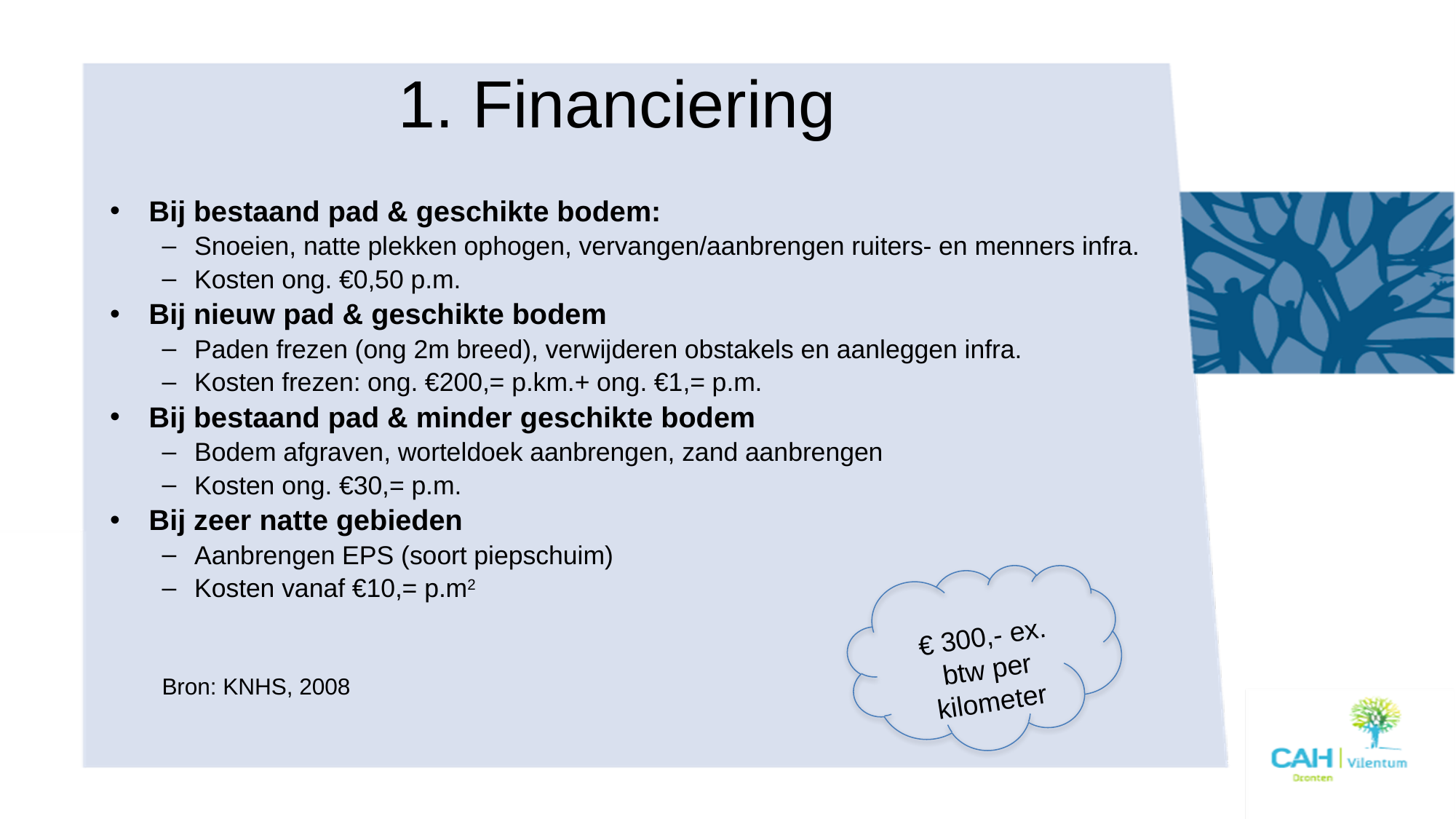

# 1. Financiering
Bij bestaand pad & geschikte bodem:
Snoeien, natte plekken ophogen, vervangen/aanbrengen ruiters- en menners infra.
Kosten ong. €0,50 p.m.
Bij nieuw pad & geschikte bodem
Paden frezen (ong 2m breed), verwijderen obstakels en aanleggen infra.
Kosten frezen: ong. €200,= p.km.+ ong. €1,= p.m.
Bij bestaand pad & minder geschikte bodem
Bodem afgraven, worteldoek aanbrengen, zand aanbrengen
Kosten ong. €30,= p.m.
Bij zeer natte gebieden
Aanbrengen EPS (soort piepschuim)
Kosten vanaf €10,= p.m2

Bron: KNHS, 2008

€ 300,- ex. btw per kilometer